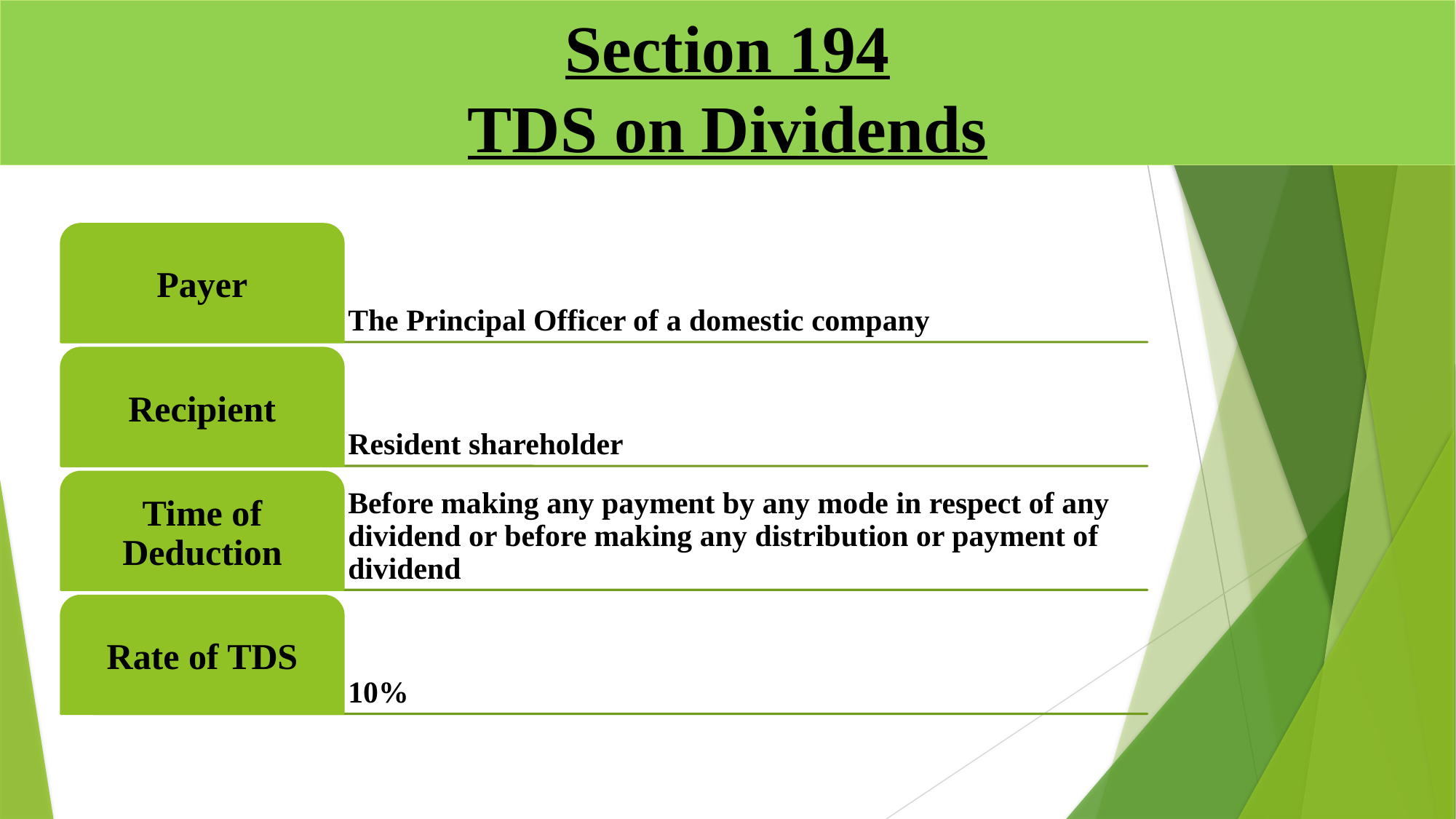

# Section 194 TDS on Dividends
The Principal Officer of a domestic company
Payer
Resident shareholder
Recipient
Before making any payment by any mode in respect of any dividend or before making any distribution or payment of dividend
Time of Deduction
10%
Rate of TDS